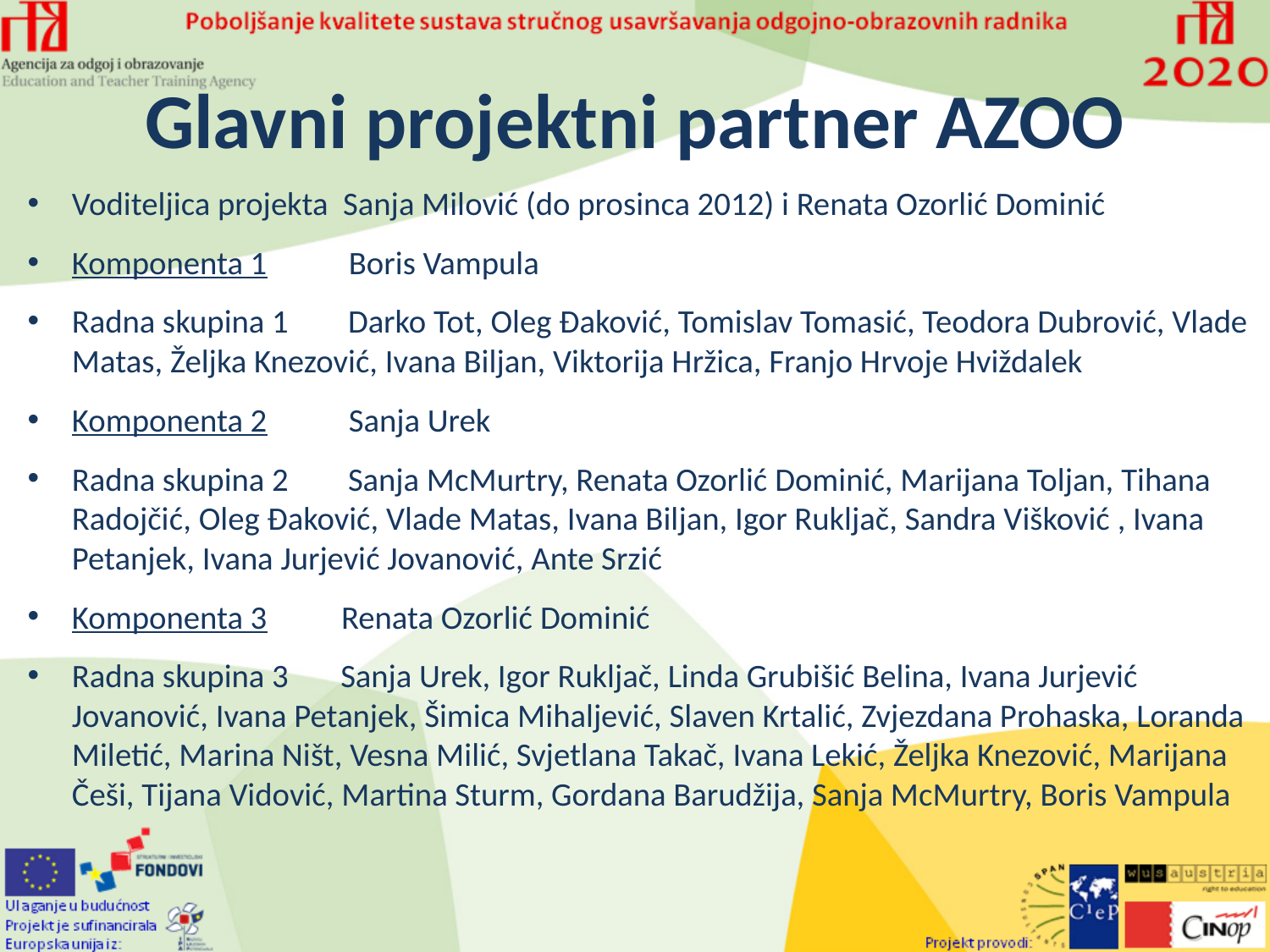

# Glavni projektni partner AZOO
Voditeljica projekta  Sanja Milović (do prosinca 2012) i Renata Ozorlić Dominić
Komponenta 1           Boris Vampula
Radna skupina 1        Darko Tot, Oleg Đaković, Tomislav Tomasić, Teodora Dubrović, Vlade Matas, Željka Knezović, Ivana Biljan, Viktorija Hržica, Franjo Hrvoje Hviždalek
Komponenta 2           Sanja Urek
Radna skupina 2        Sanja McMurtry, Renata Ozorlić Dominić, Marijana Toljan, Tihana Radojčić, Oleg Đaković, Vlade Matas, Ivana Biljan, Igor Rukljač, Sandra Višković , Ivana Petanjek, Ivana Jurjević Jovanović, Ante Srzić
Komponenta 3          Renata Ozorlić Dominić
Radna skupina 3       Sanja Urek, Igor Rukljač, Linda Grubišić Belina, Ivana Jurjević Jovanović, Ivana Petanjek, Šimica Mihaljević, Slaven Krtalić, Zvjezdana Prohaska, Loranda Miletić, Marina Ništ, Vesna Milić, Svjetlana Takač, Ivana Lekić, Željka Knezović, Marijana Češi, Tijana Vidović, Martina Sturm, Gordana Barudžija, Sanja McMurtry, Boris Vampula